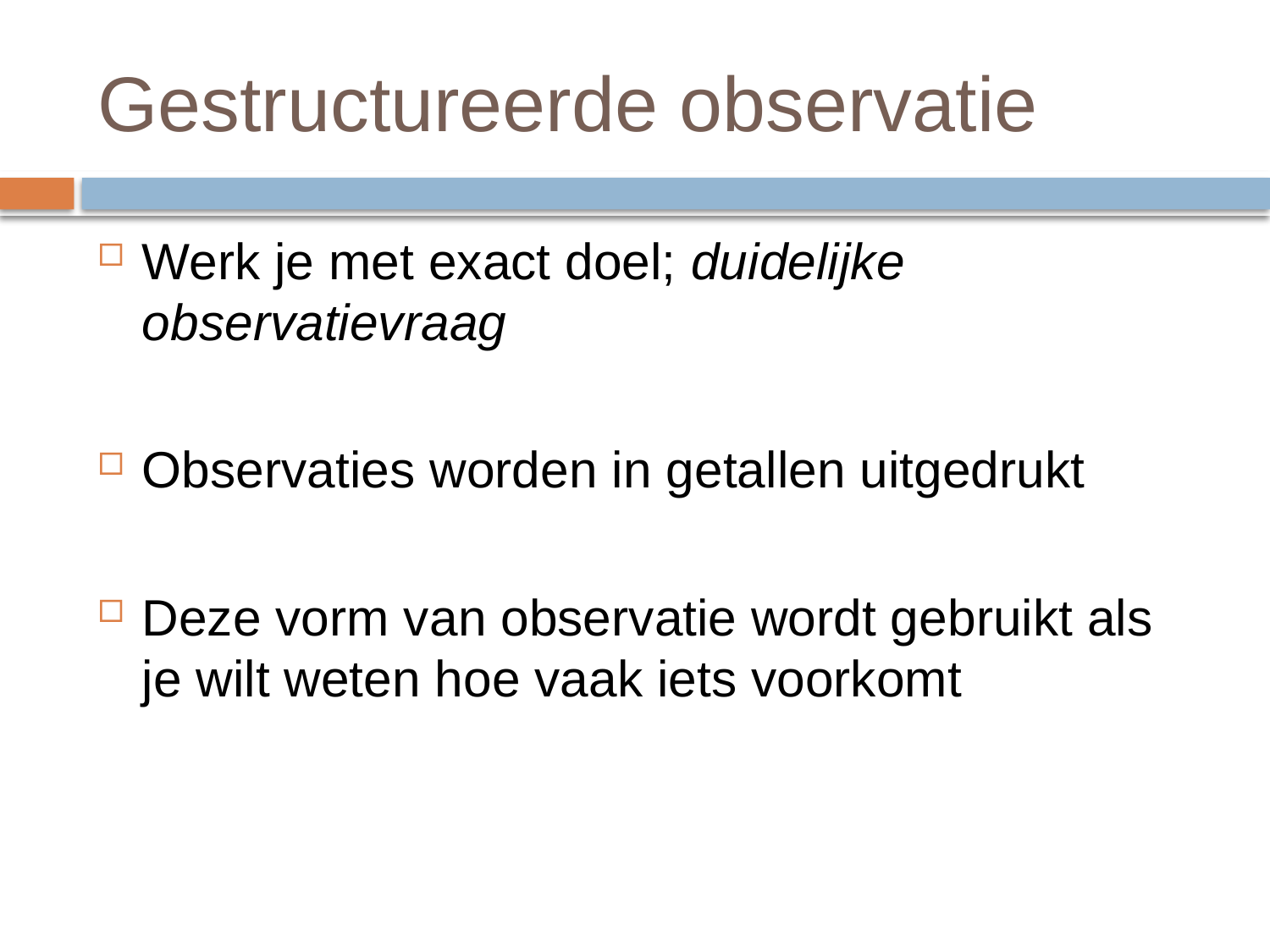

# Gestructureerde observatie
Werk je met exact doel; duidelijke observatievraag

Observaties worden in getallen uitgedrukt

Deze vorm van observatie wordt gebruikt als je wilt weten hoe vaak iets voorkomt